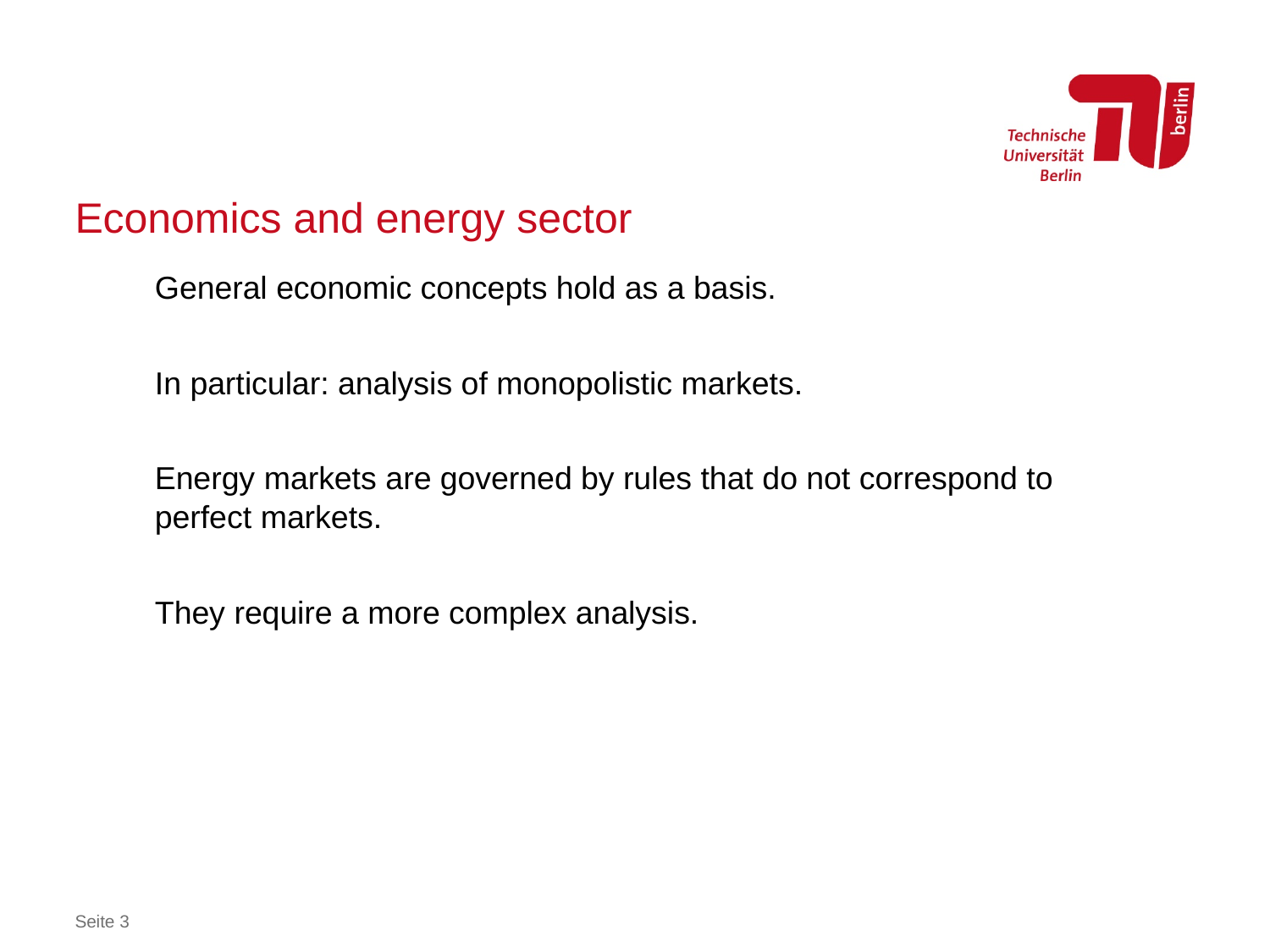

# Economics and energy sector
General economic concepts hold as a basis.

In particular: analysis of monopolistic markets.

Energy markets are governed by rules that do not correspond to perfect markets.

They require a more complex analysis.

Seite 3